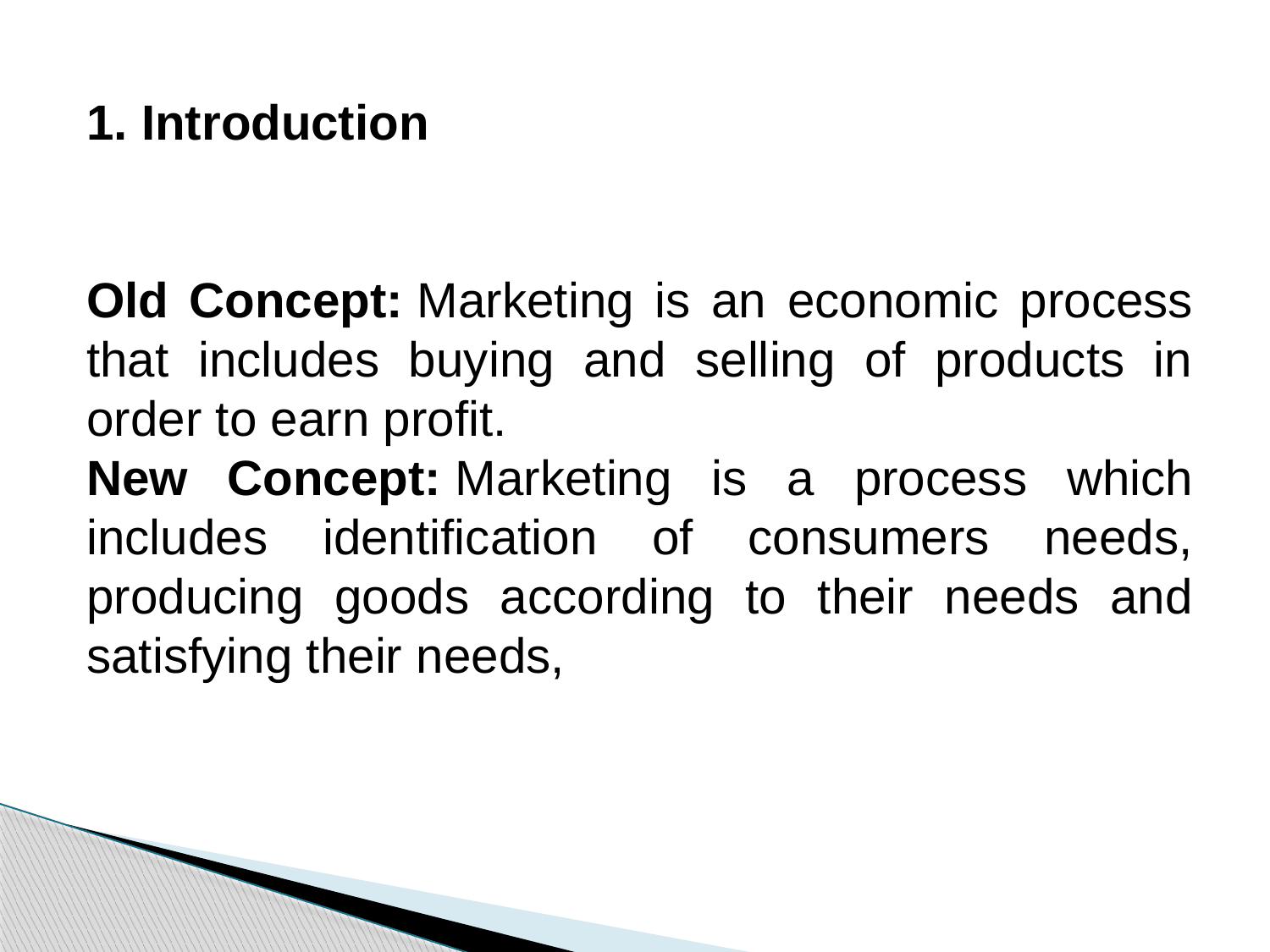

1. Introduction

Old Concept: Marketing is an economic process that includes buying and selling of products in order to earn profit.
New Concept: Marketing is a process which includes identification of consumers needs, producing goods according to their needs and satisfying their needs,